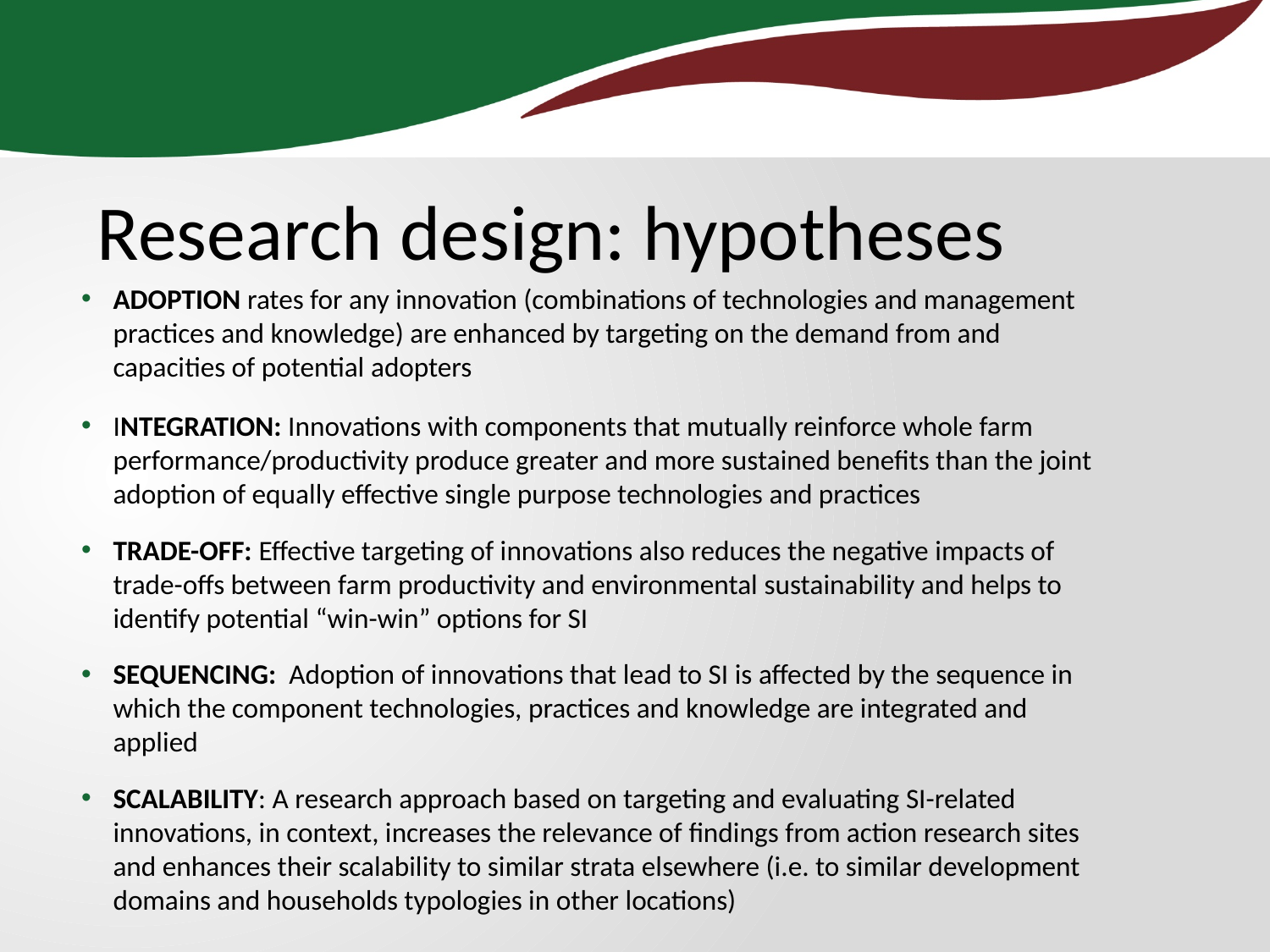

Research design: hypotheses
ADOPTION rates for any innovation (combinations of technologies and management practices and knowledge) are enhanced by targeting on the demand from and capacities of potential adopters

INTEGRATION: Innovations with components that mutually reinforce whole farm performance/productivity produce greater and more sustained benefits than the joint adoption of equally effective single purpose technologies and practices

TRADE-OFF: Effective targeting of innovations also reduces the negative impacts of trade-offs between farm productivity and environmental sustainability and helps to identify potential “win-win” options for SI

SEQUENCING:  Adoption of innovations that lead to SI is affected by the sequence in which the component technologies, practices and knowledge are integrated and applied

SCALABILITY: A research approach based on targeting and evaluating SI-related innovations, in context, increases the relevance of findings from action research sites and enhances their scalability to similar strata elsewhere (i.e. to similar development domains and households typologies in other locations)